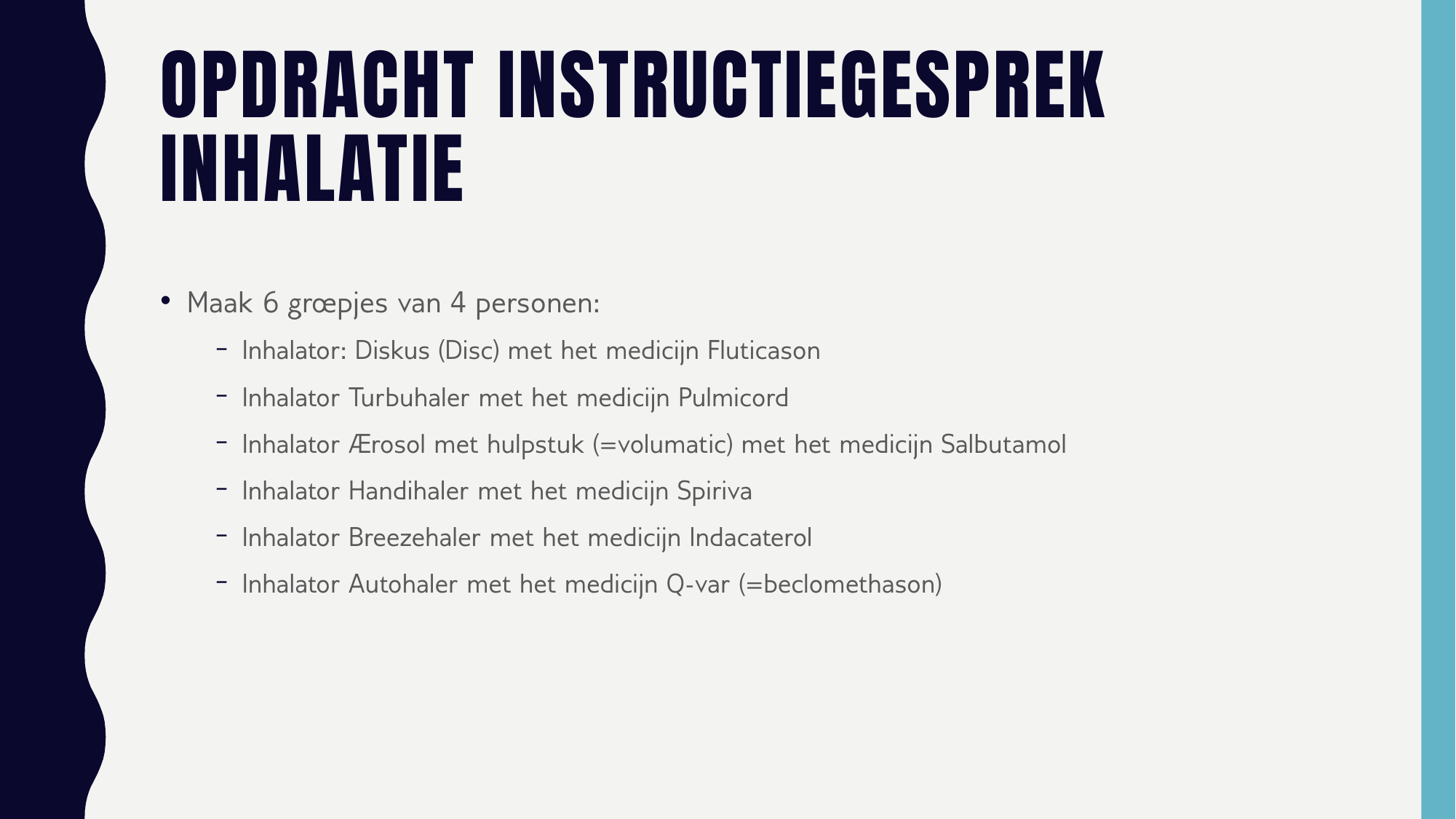

# Opdracht instructiegesprek inhalatie
Maak 6 groepjes van 4 personen:
Inhalator: Diskus (Disc) met het medicijn Fluticason
Inhalator Turbuhaler met het medicijn Pulmicord
Inhalator Aerosol met hulpstuk (=volumatic) met het medicijn Salbutamol
Inhalator Handihaler met het medicijn Spiriva
Inhalator Breezehaler met het medicijn Indacaterol
Inhalator Autohaler met het medicijn Q-var (=beclomethason)